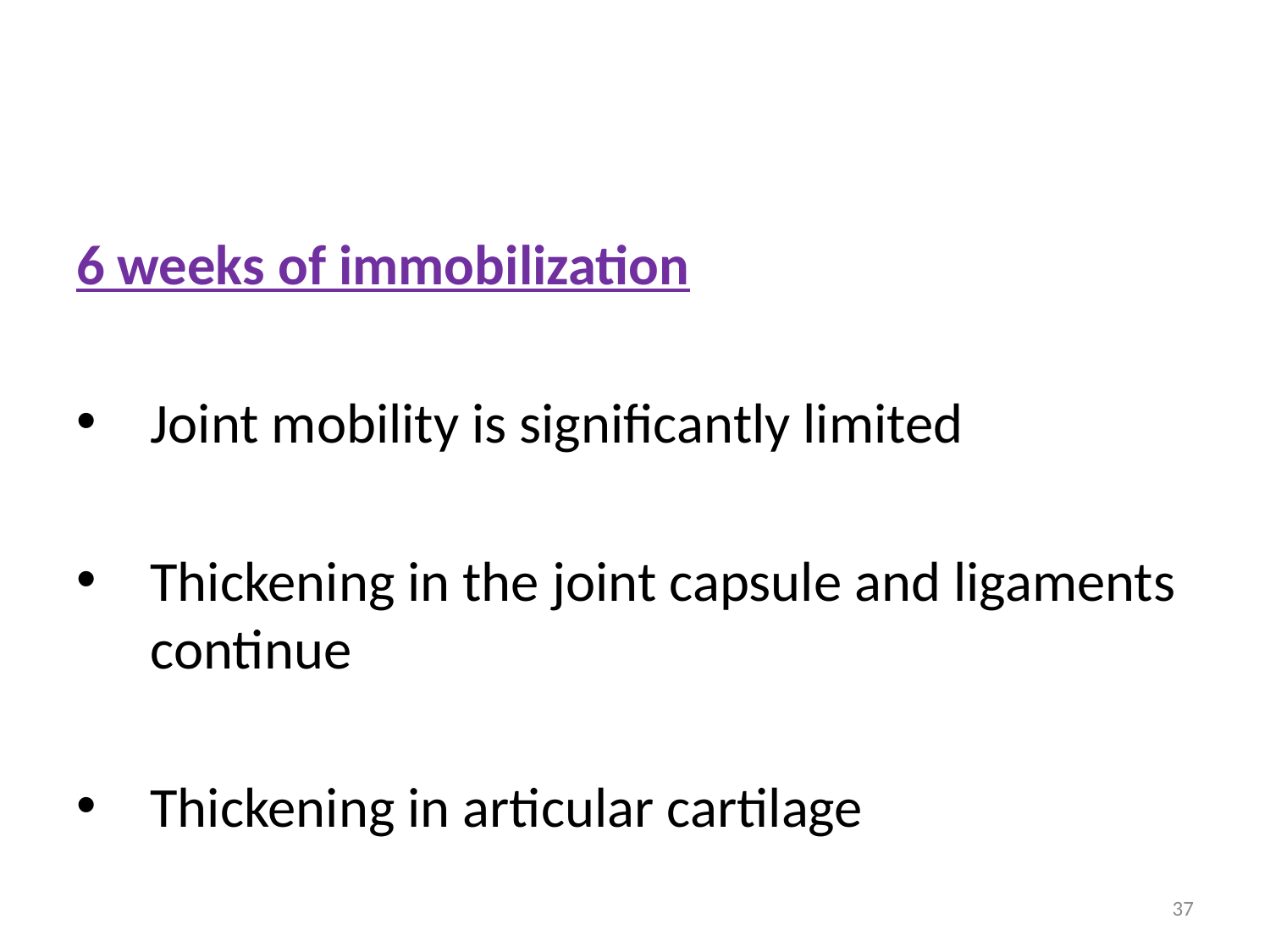

#
6 weeks of immobilization

Joint mobility is significantly limited

Thickening in the joint capsule and ligaments continue

Thickening in articular cartilage

37